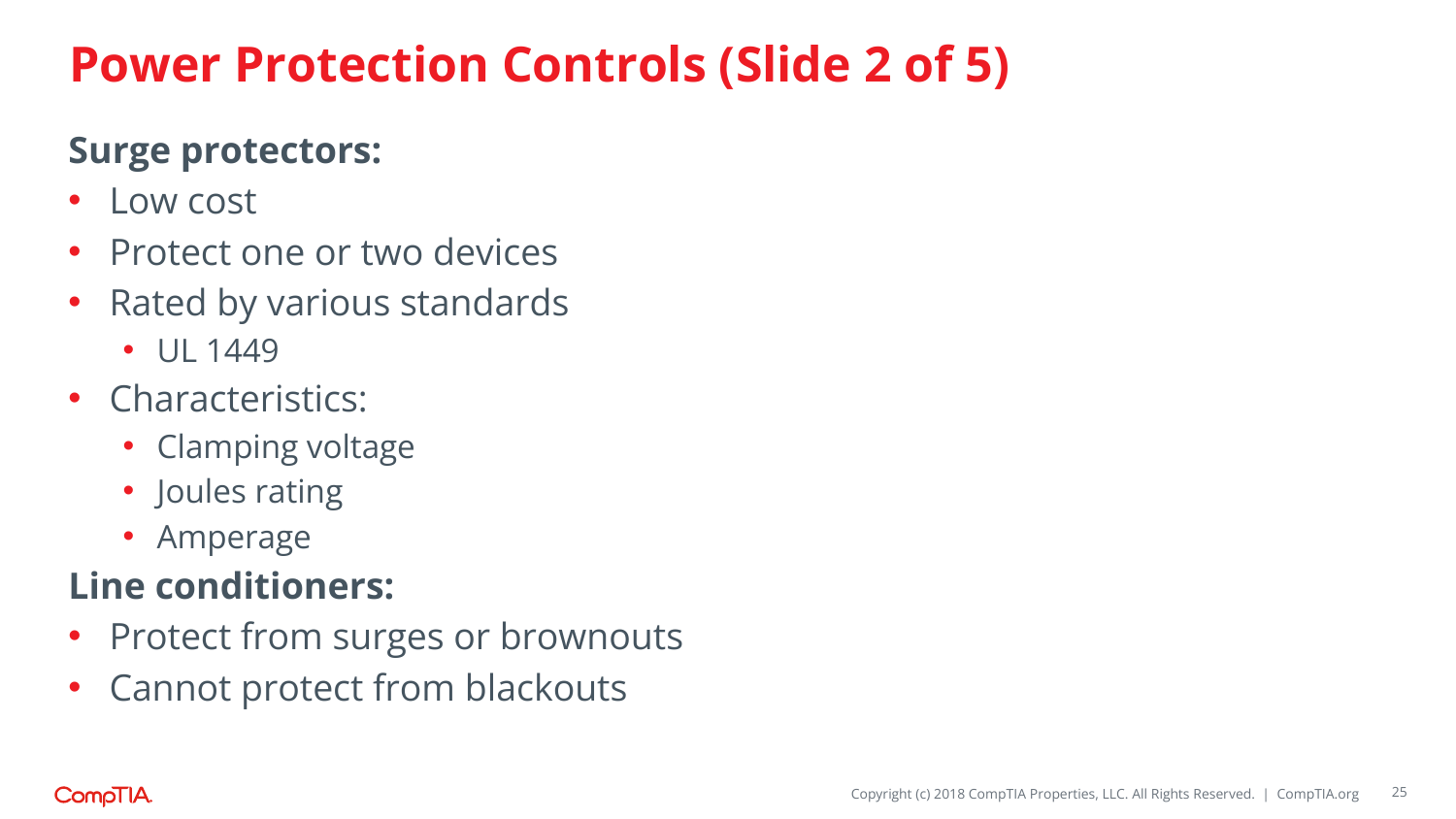

# Power Protection Controls (Slide 2 of 5)
Surge protectors:
Low cost
Protect one or two devices
Rated by various standards
UL 1449
Characteristics:
Clamping voltage
Joules rating
Amperage
Line conditioners:
Protect from surges or brownouts
Cannot protect from blackouts
25